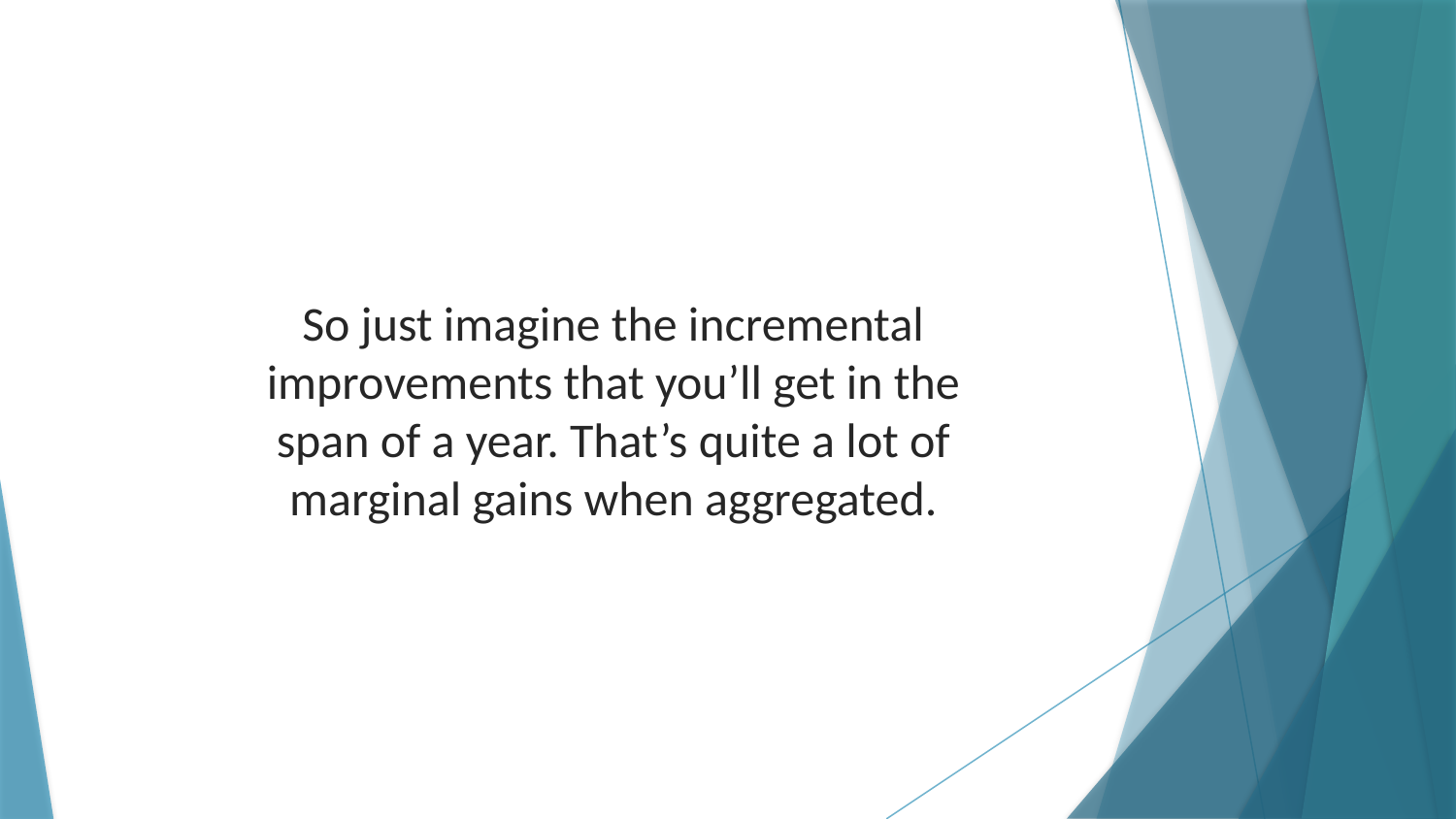

So just imagine the incremental improvements that you’ll get in the span of a year. That’s quite a lot of marginal gains when aggregated.